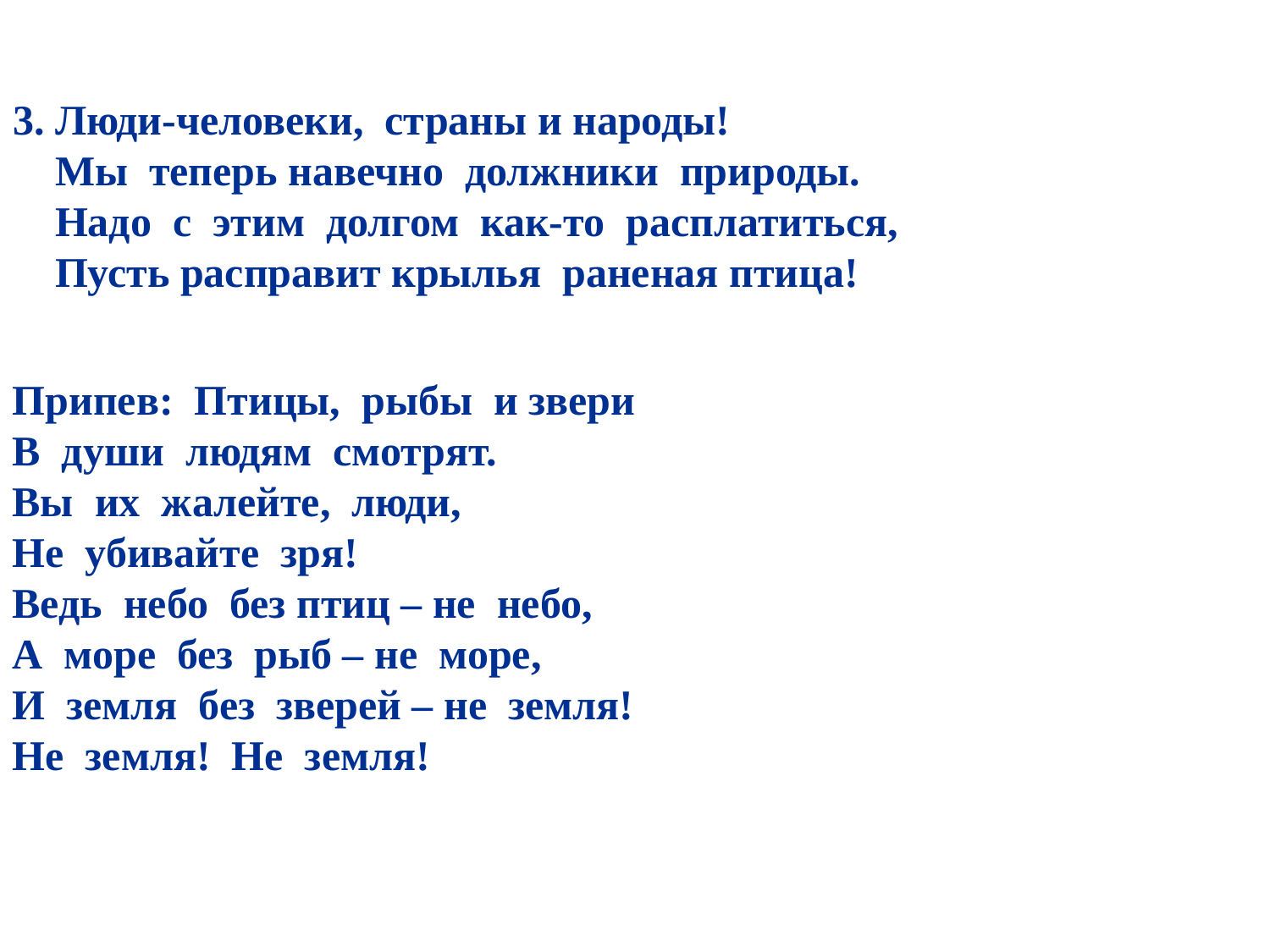

3. Люди-человеки,  страны и народы!
    Мы  теперь навечно  должники  природы.
    Надо  с  этим  долгом  как-то  расплатиться,
    Пусть расправит крылья  раненая птица!

Припев:  Птицы,  рыбы  и звери
В  души  людям  смотрят.
Вы  их  жалейте,  люди,
Не  убивайте  зря!
Ведь  небо  без птиц – не  небо,
А  море  без  рыб – не  море,
И  земля  без  зверей – не  земля!
Не  земля!  Не  земля!